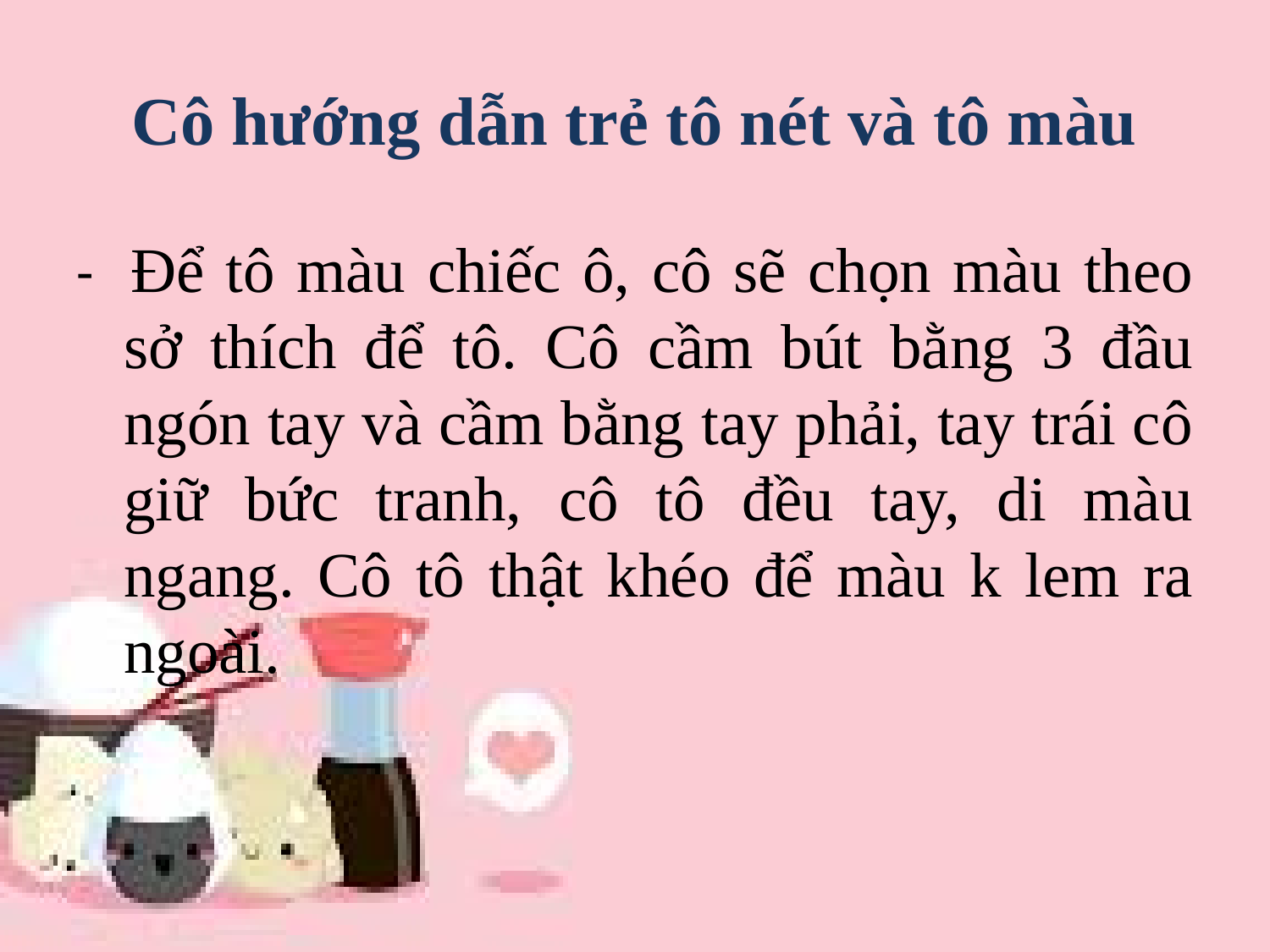

# Cô hướng dẫn trẻ tô nét và tô màu
-  Để tô màu chiếc ô, cô sẽ chọn màu theo sở thích để tô. Cô cầm bút bằng 3 đầu ngón tay và cầm bằng tay phải, tay trái cô giữ bức tranh, cô tô đều tay, di màu ngang. Cô tô thật khéo để màu k lem ra ngoài.